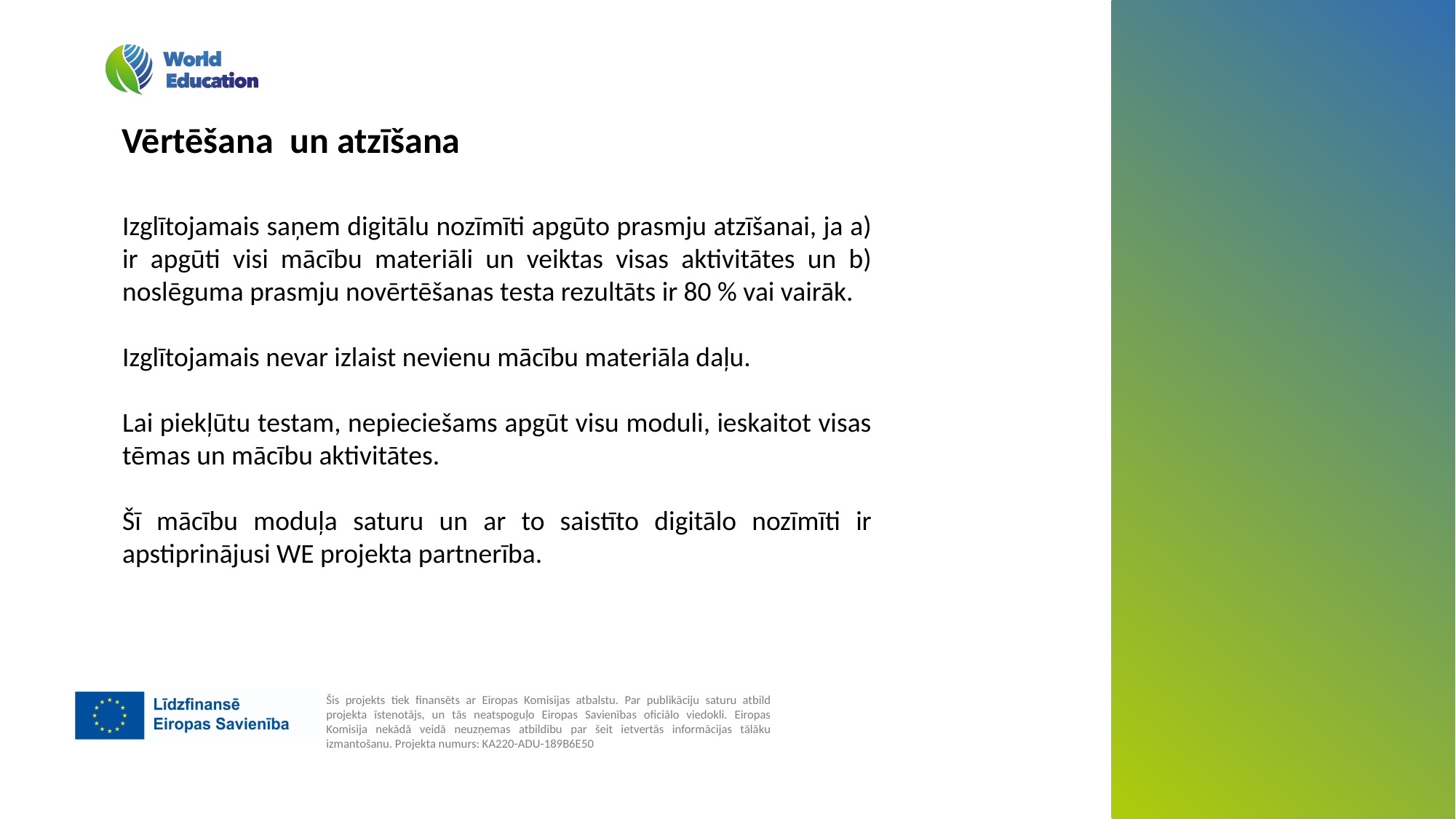

Vērtēšana  un atzīšana

# Izglītojamais saņem digitālu nozīmīti apgūto prasmju atzīšanai, ja a) ir apgūti visi mācību materiāli un veiktas visas aktivitātes un b) noslēguma prasmju novērtēšanas testa rezultāts ir 80 % vai vairāk.
Izglītojamais nevar izlaist nevienu mācību materiāla daļu.

Lai piekļūtu testam, nepieciešams apgūt visu moduli, ieskaitot visas tēmas un mācību aktivitātes.

Šī mācību moduļa saturu un ar to saistīto digitālo nozīmīti ir apstiprinājusi WE projekta partnerība.